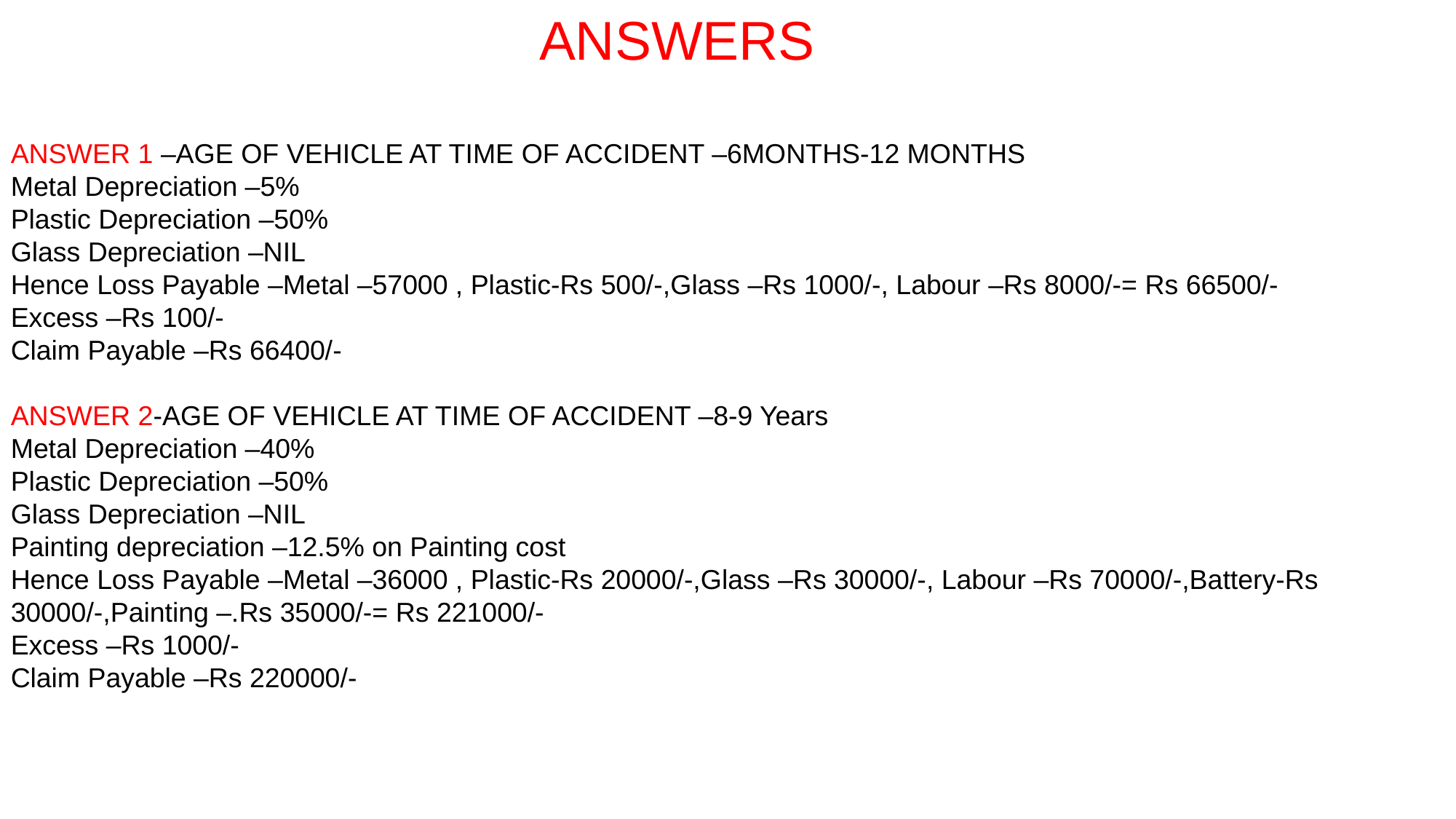

ANSWERS

ANSWER 1 –AGE OF VEHICLE AT TIME OF ACCIDENT –6MONTHS-12 MONTHS
Metal Depreciation –5%
Plastic Depreciation –50%
Glass Depreciation –NIL
Hence Loss Payable –Metal –57000 , Plastic-Rs 500/-,Glass –Rs 1000/-, Labour –Rs 8000/-= Rs 66500/-
Excess –Rs 100/-
Claim Payable –Rs 66400/-

ANSWER 2-AGE OF VEHICLE AT TIME OF ACCIDENT –8-9 Years
Metal Depreciation –40%
Plastic Depreciation –50%
Glass Depreciation –NIL
Painting depreciation –12.5% on Painting cost
Hence Loss Payable –Metal –36000 , Plastic-Rs 20000/-,Glass –Rs 30000/-, Labour –Rs 70000/-,Battery-Rs 30000/-,Painting –.Rs 35000/-= Rs 221000/-
Excess –Rs 1000/-
Claim Payable –Rs 220000/-